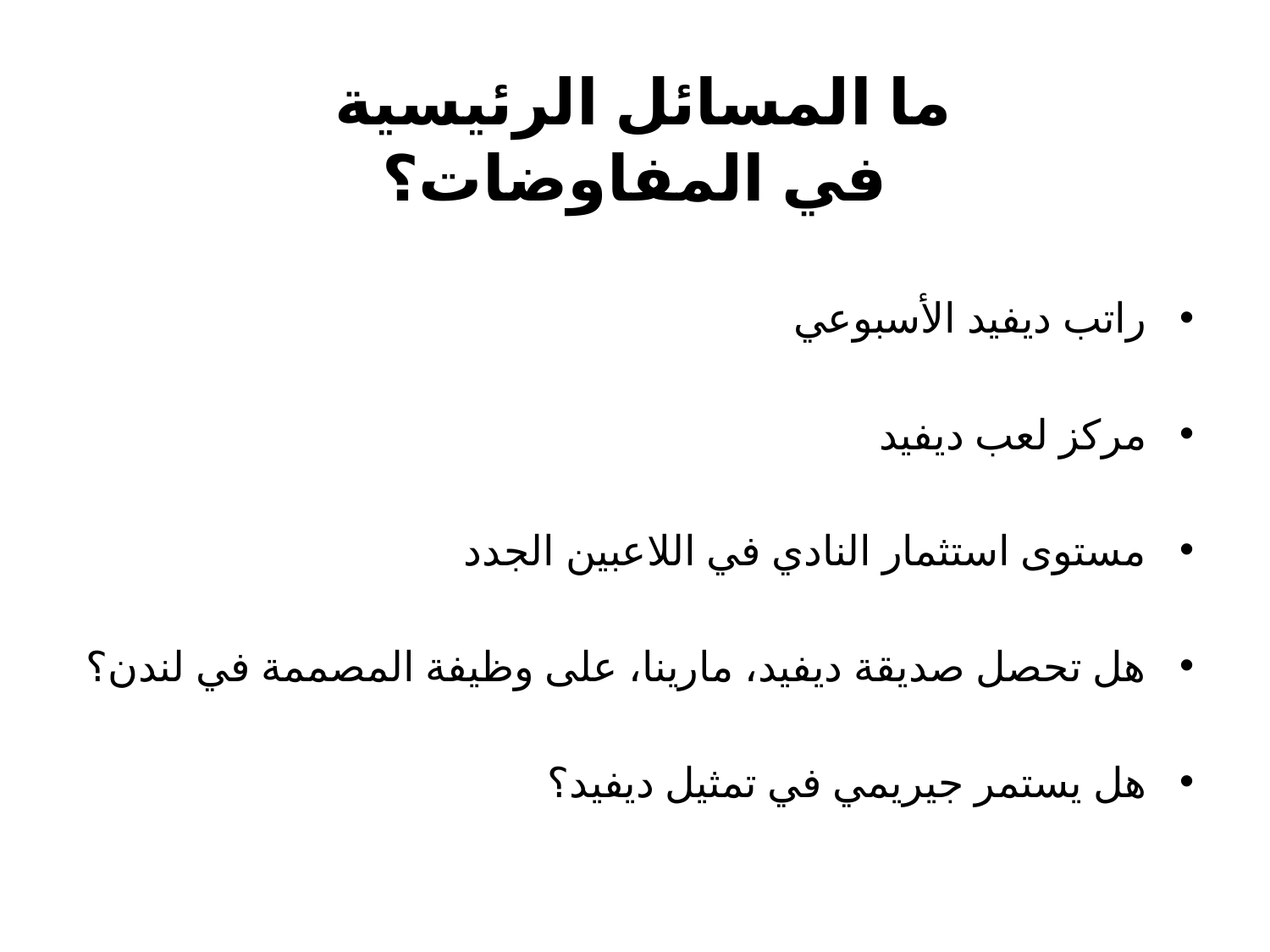

# ما المسائل الرئيسية في المفاوضات؟

راتب ديفيد الأسبوعي

مركز لعب ديفيد

مستوى استثمار النادي في اللاعبين الجدد

هل تحصل صديقة ديفيد، مارينا، على وظيفة المصممة في لندن؟

هل يستمر جيريمي في تمثيل ديفيد؟